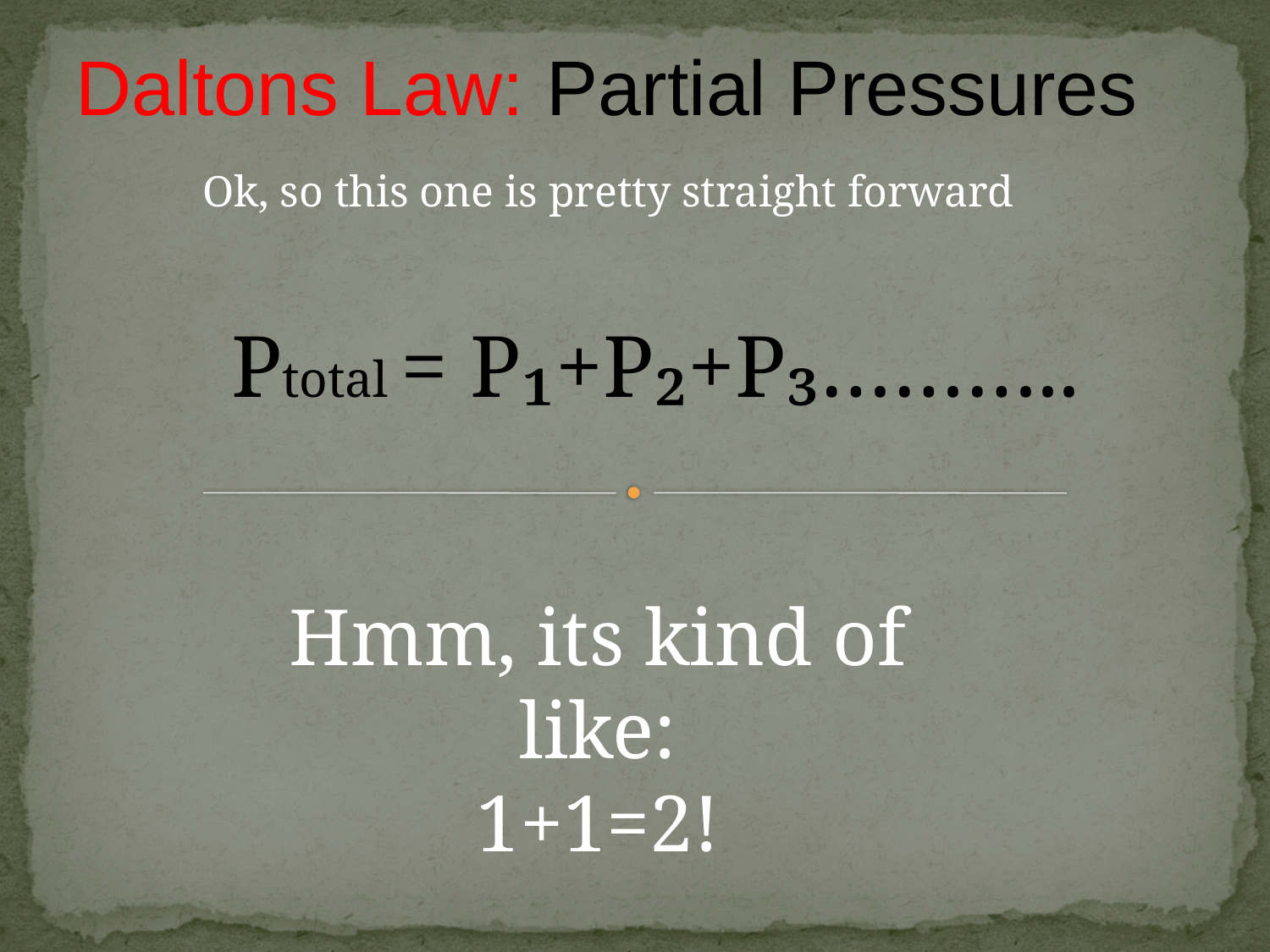

Daltons Law: Partial Pressures
Ok, so this one is pretty straight forward
Ptotal = P₁+P₂+P₃………..
Hmm, its kind of like:
1+1=2!